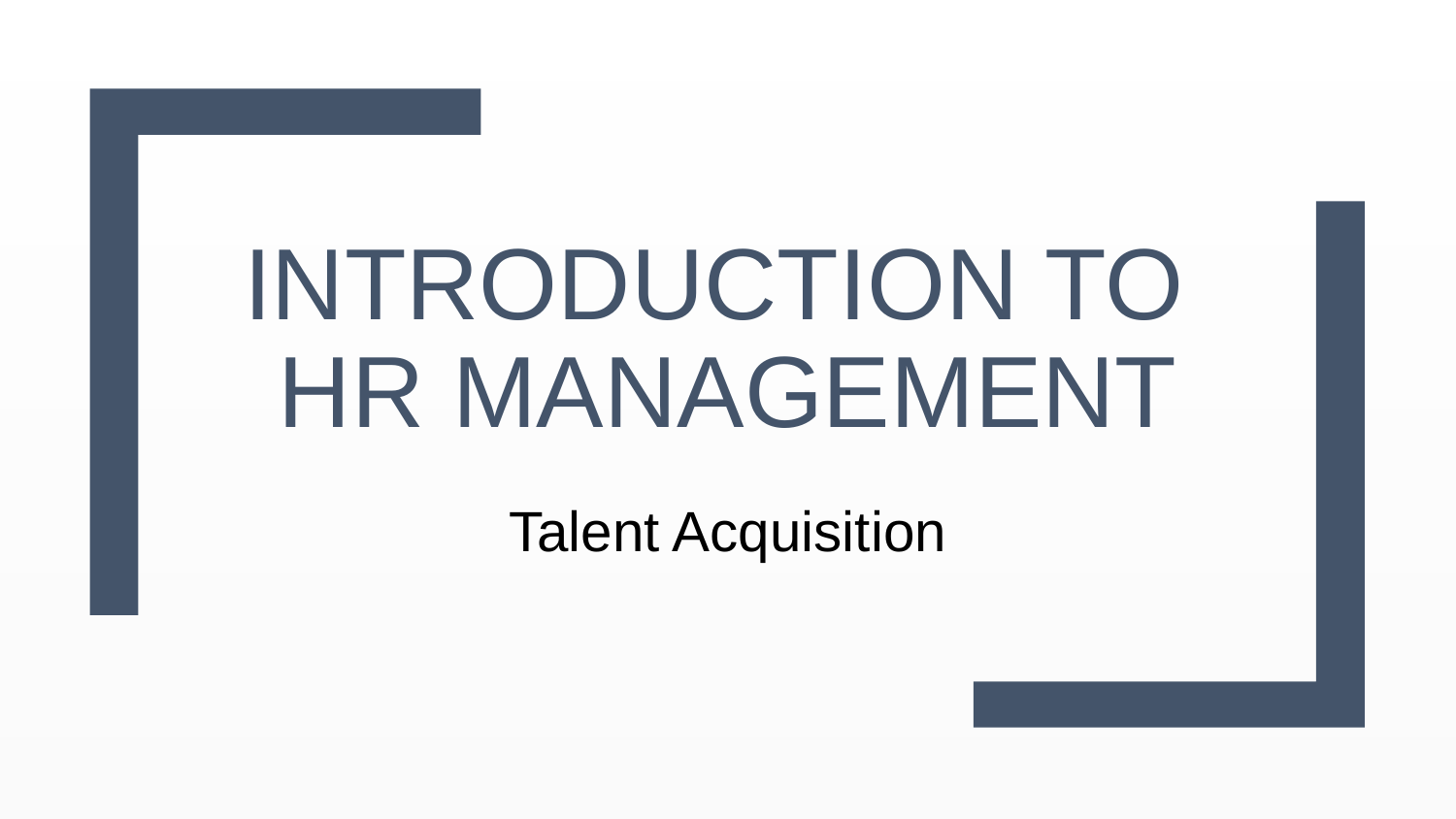

# Introduction to
HR Management
Talent Acquisition